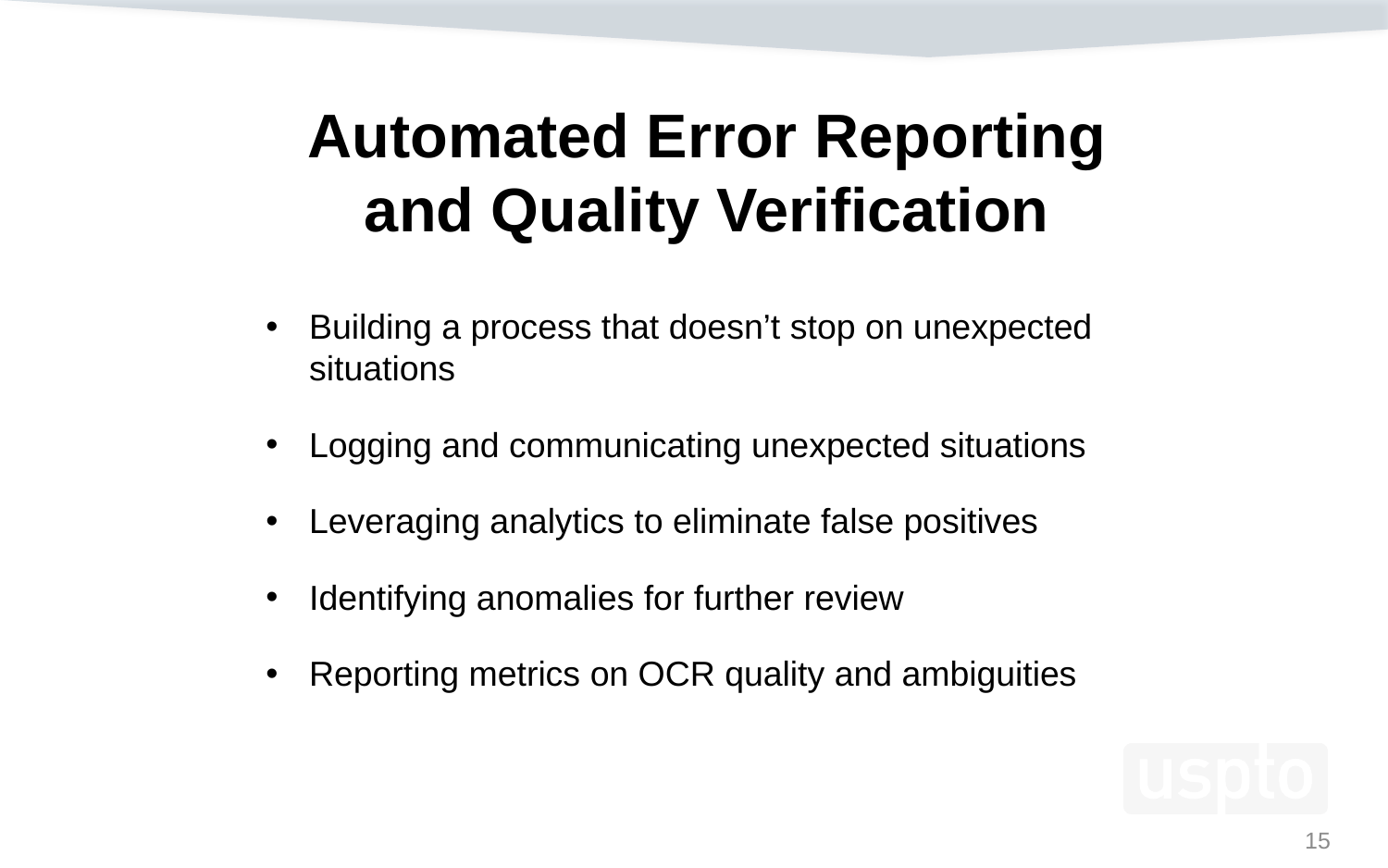

# Automated Error Reporting and Quality Verification
Building a process that doesn’t stop on unexpected situations
Logging and communicating unexpected situations
Leveraging analytics to eliminate false positives
Identifying anomalies for further review
Reporting metrics on OCR quality and ambiguities
15